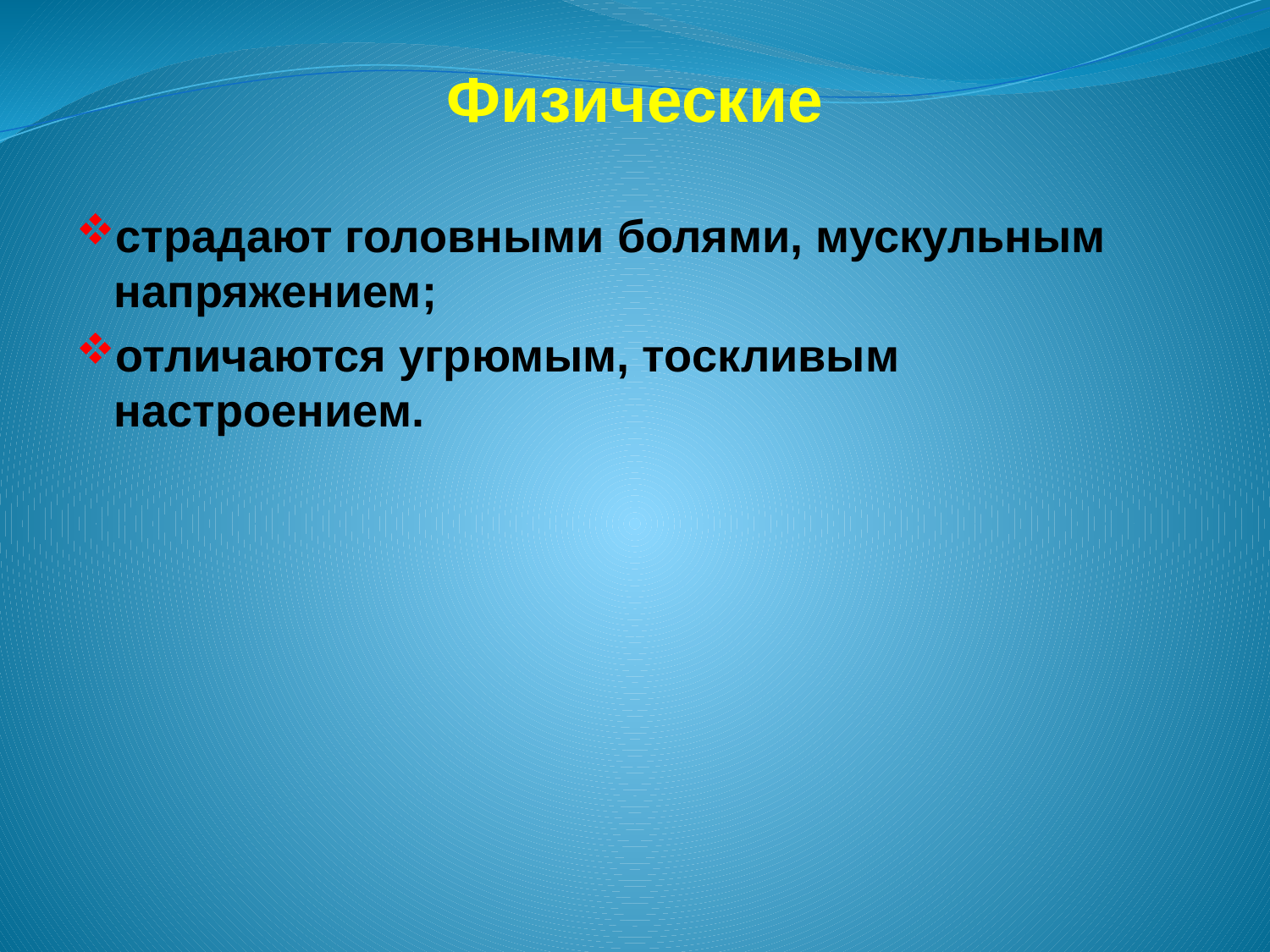

# Физические
страдают головными болями, мускульным напряжением;
отличаются угрюмым, тоскливым настроением.